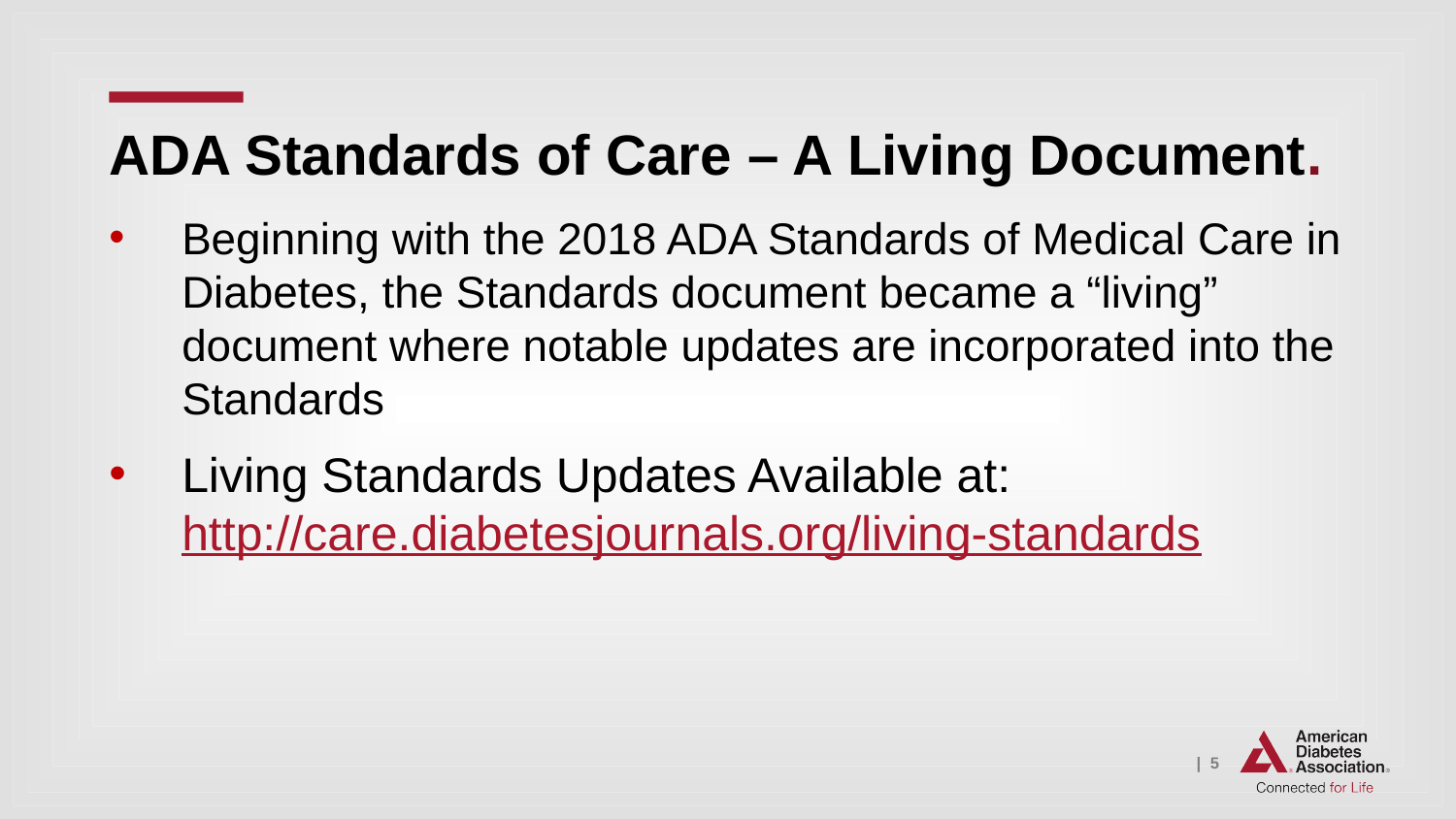

# ADA Standards of Care – A Living Document.
Beginning with the 2018 ADA Standards of Medical Care in Diabetes, the Standards document became a “living” document where notable updates are incorporated into the Standards
Living Standards Updates Available at: http://care.diabetesjournals.org/living-standards